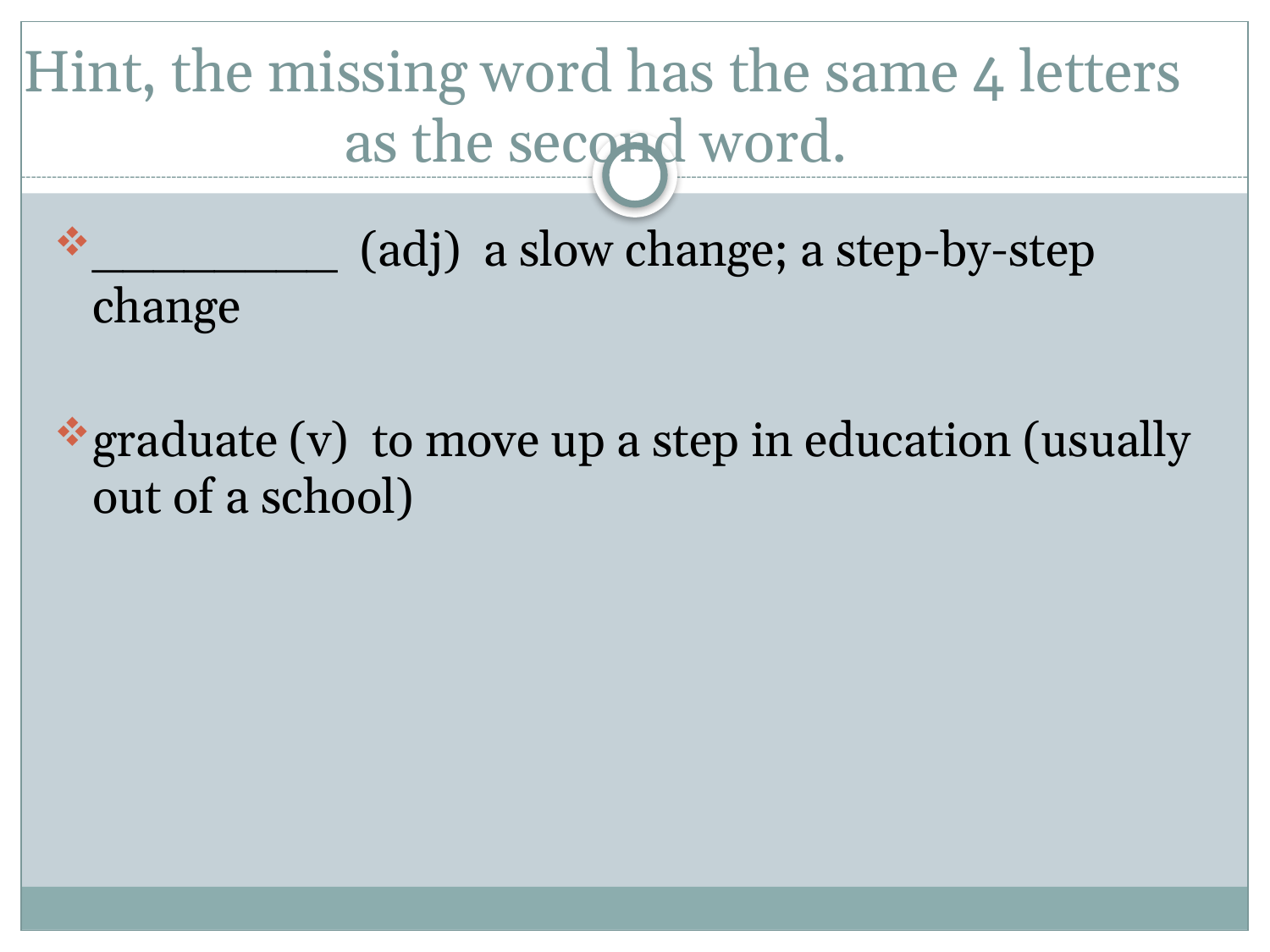

# Hint, the missing word has the same 4 letters as the second word.
________  (adj)  a slow change; a step-by-step change

graduate (v)  to move up a step in education (usually out of a school)